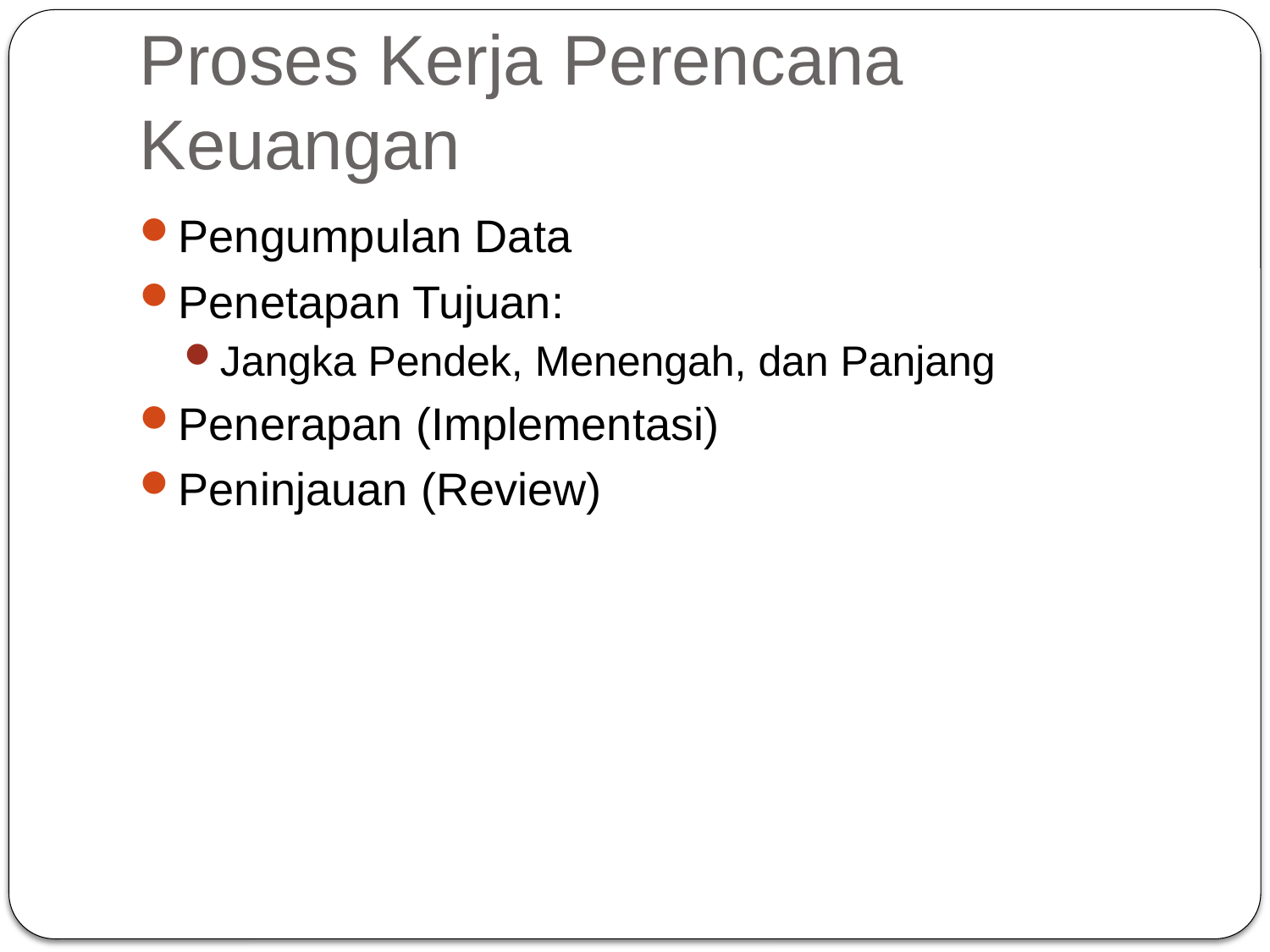

# Proses Kerja Perencana Keuangan
Pengumpulan Data
Penetapan Tujuan:
Jangka Pendek, Menengah, dan Panjang
Penerapan (Implementasi)
Peninjauan (Review)